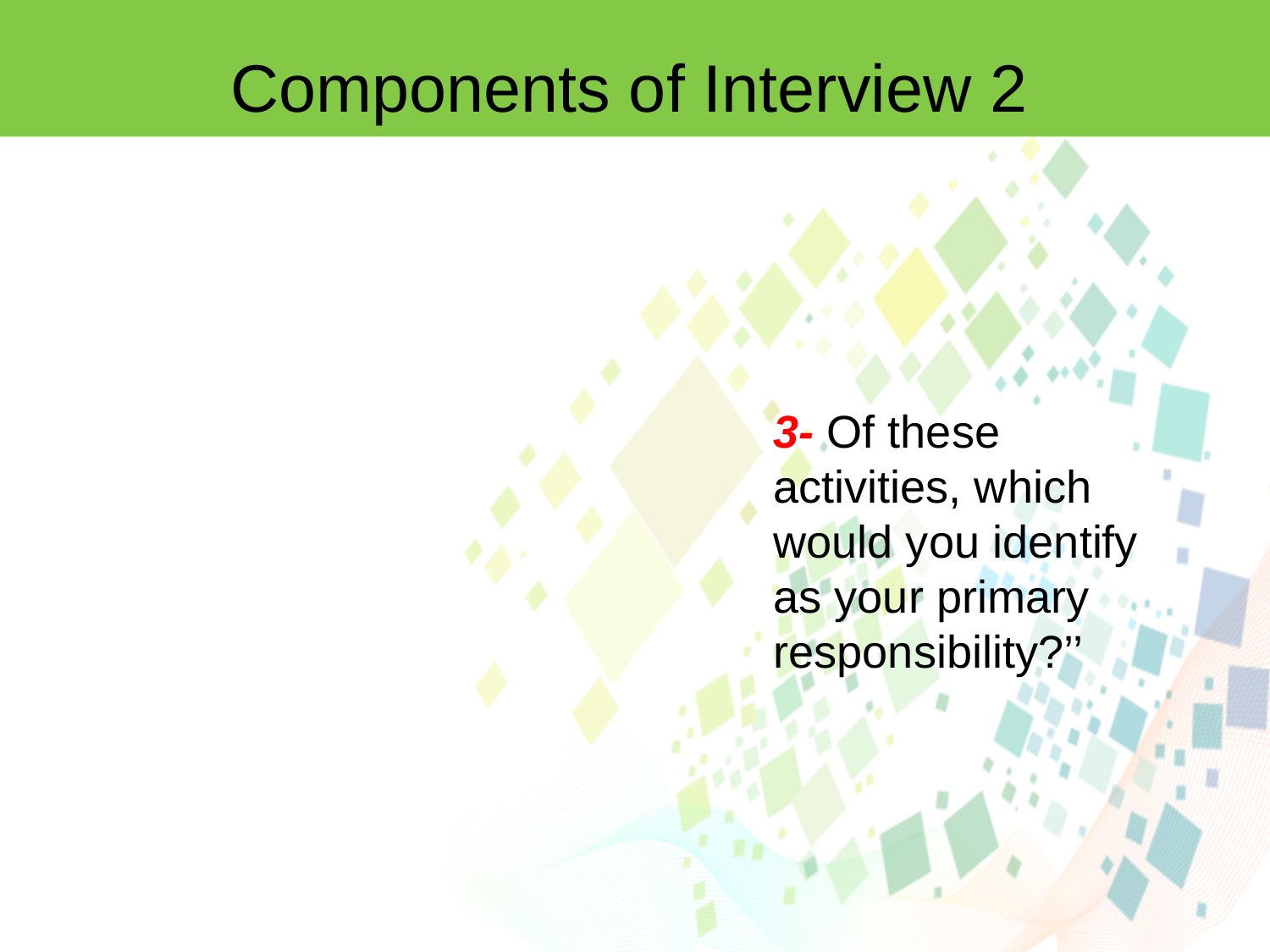

Components of Interview 2
3- Of these activities, which would you identify as your primary responsibility?’’